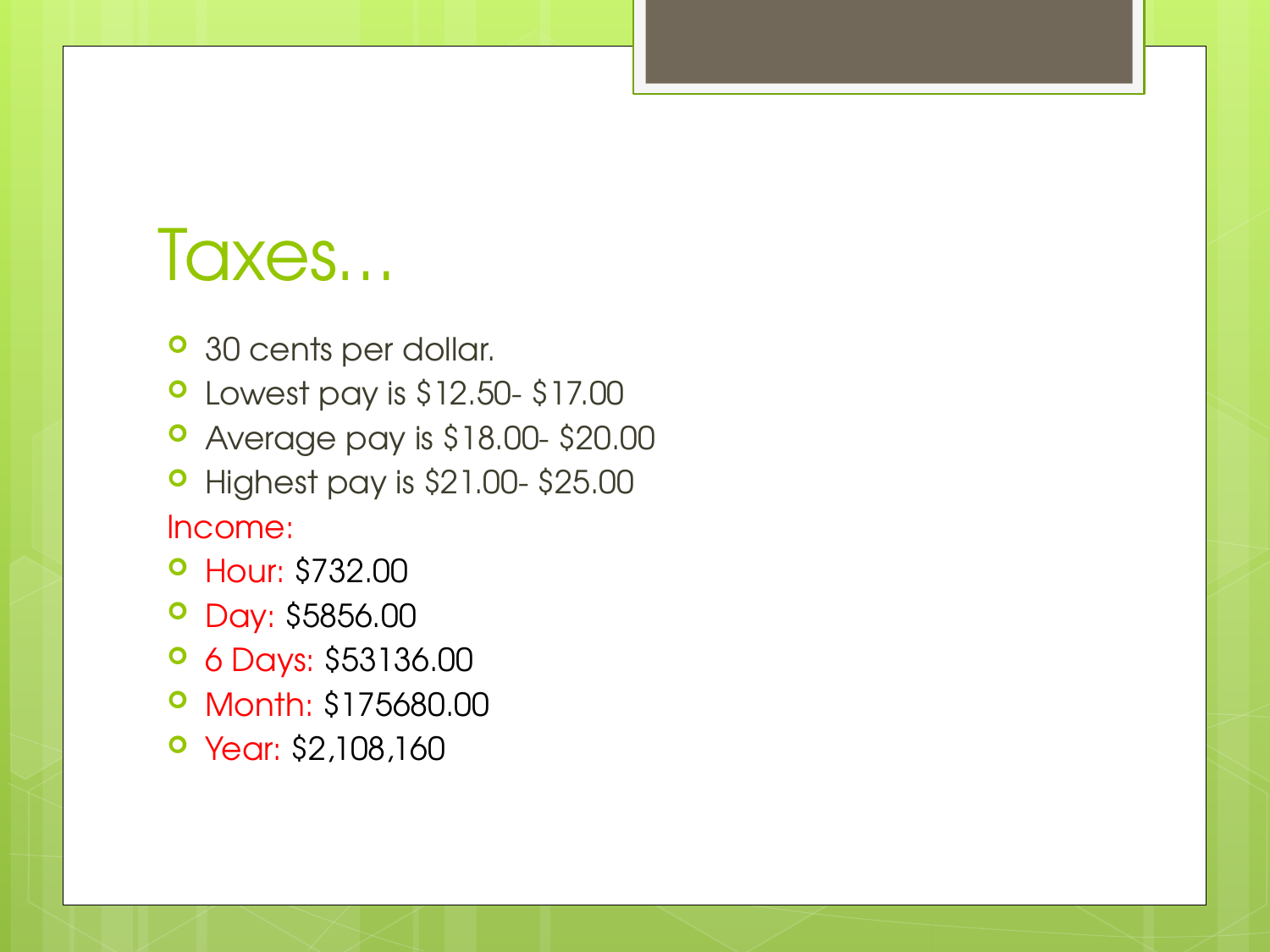

# Taxes…
30 cents per dollar.
Lowest pay is $12.50- $17.00
Average pay is $18.00- $20.00
Highest pay is $21.00- $25.00
Income:
Hour: $732.00
Day: $5856.00
6 Days: $53136.00
Month: $175680.00
Year: $2,108,160